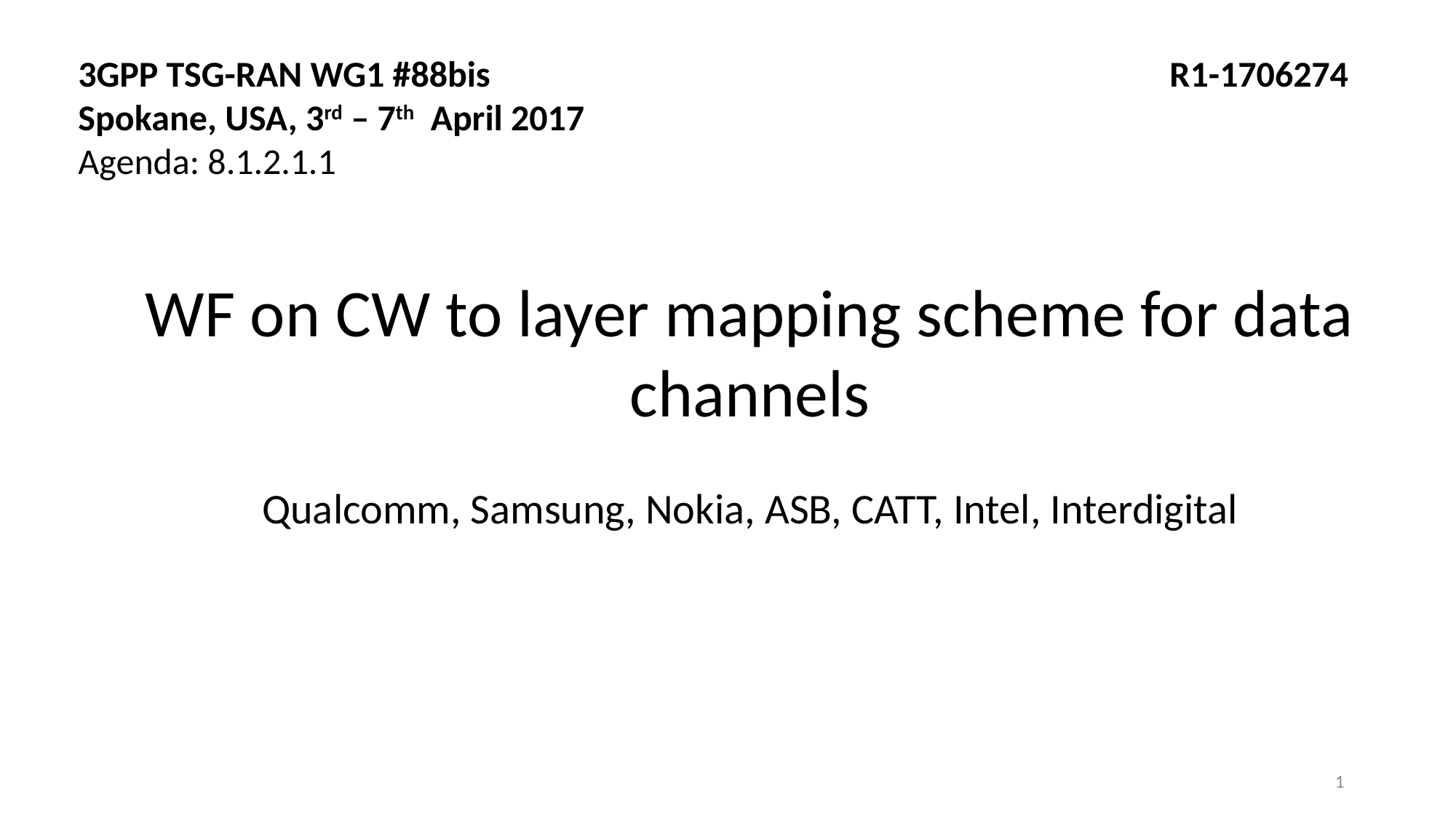

3GPP TSG-RAN WG1 #88bis 							R1-1706274
Spokane, USA, 3rd – 7th  April 2017
Agenda: 8.1.2.1.1
WF on CW to layer mapping scheme for data channels

Qualcomm, Samsung, Nokia, ASB, CATT, Intel, Interdigital
1